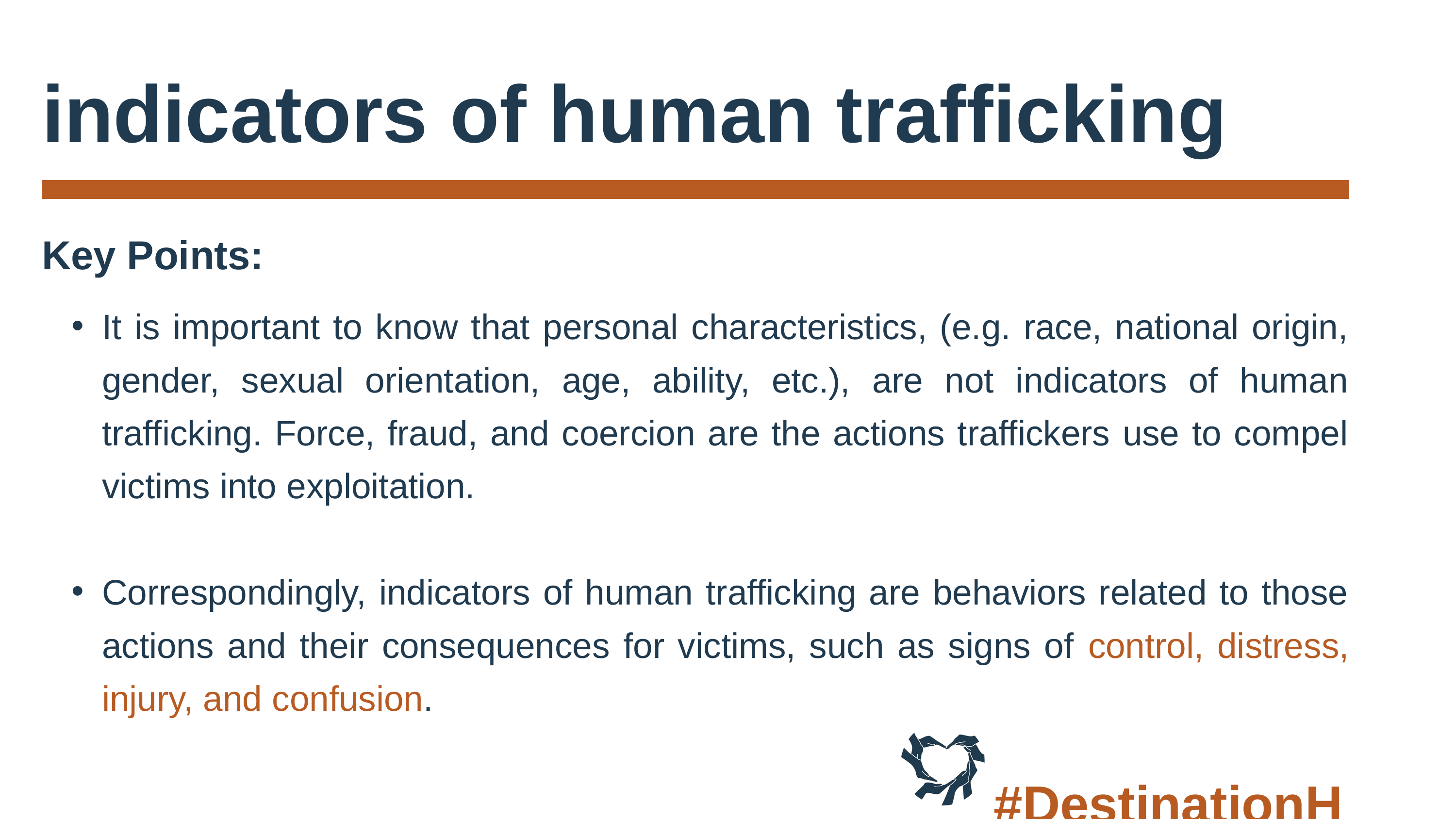

indicators of human trafficking

Key Points:
It is important to know that personal characteristics, (e.g. race, national origin, gender, sexual orientation, age, ability, etc.), are not indicators of human trafficking. Force, fraud, and coercion are the actions traffickers use to compel victims into exploitation.

Correspondingly, indicators of human trafficking are behaviors related to those actions and their consequences for victims, such as signs of control, distress, injury, and confusion.

#DestinationHope